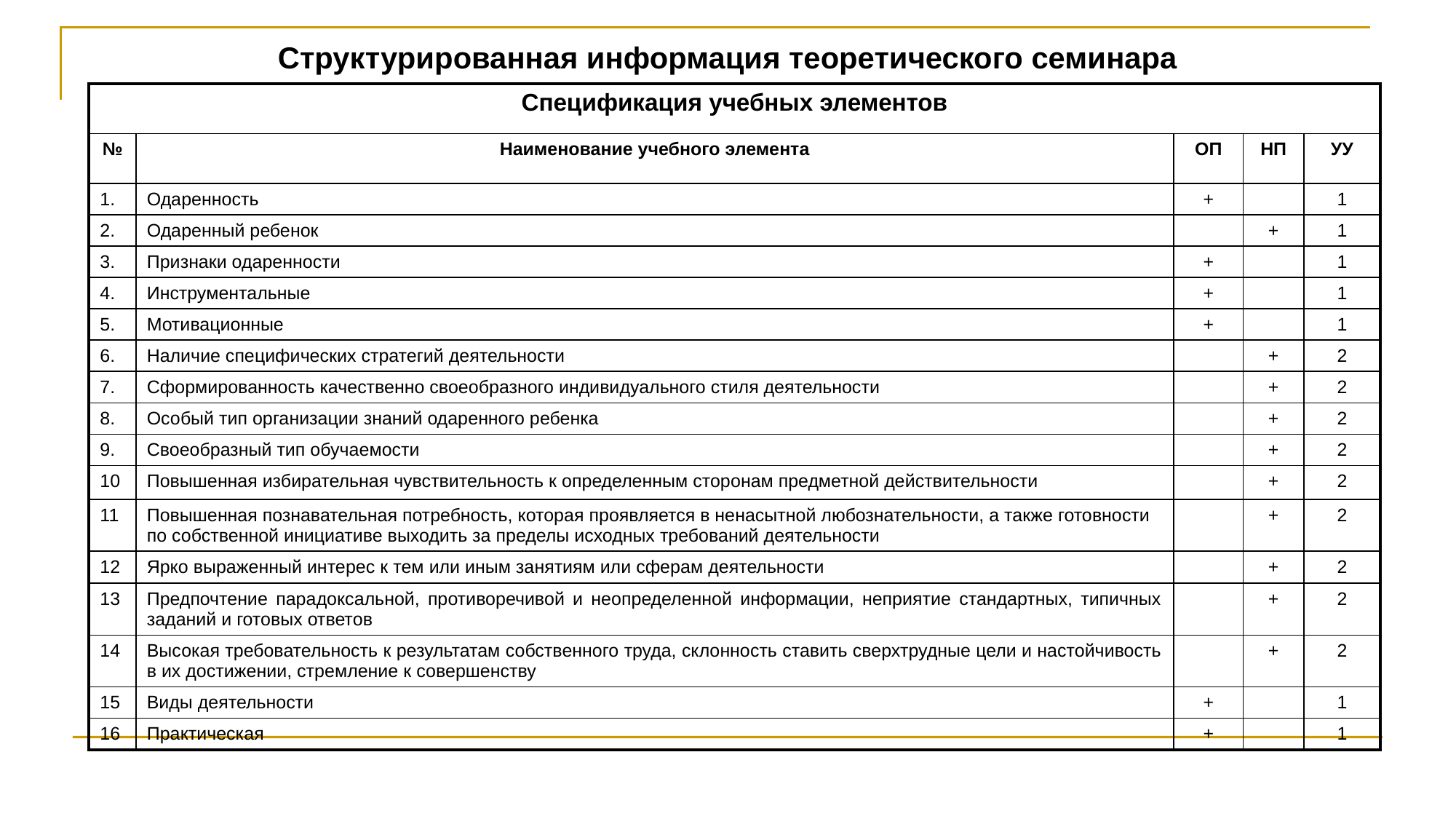

# Структурированная информация теоретического семинара
| Спецификация учебных элементов |  |  |  |  |
| --- | --- | --- | --- | --- |
| № | Наименование учебного элемента | ОП | НП | УУ |
| 1. | Одаренность | + |  | 1 |
| 2. | Одаренный ребенок |  | + | 1 |
| 3. | Признаки одаренности | + |  | 1 |
| 4. | Инструментальные | + |  | 1 |
| 5. | Мотивационные | + |  | 1 |
| 6. | Наличие специфических стратегий деятельности |  | + | 2 |
| 7. | Сформированность качественно своеобразного индивидуального стиля деятельности |  | + | 2 |
| 8. | Особый тип организации знаний одаренного ребенка |  | + | 2 |
| 9. | Своеобразный тип обучаемости |  | + | 2 |
| 10 | Повышенная избирательная чувствительность к определенным сторонам предметной действительности |  | + | 2 |
| 11 | Повышенная познавательная потребность, которая проявляется в ненасытной любознательности, а также готовности по собственной инициативе выходить за пределы исходных требований деятельности |  | + | 2 |
| 12 | Ярко выраженный интерес к тем или иным занятиям или сферам деятельности |  | + | 2 |
| 13 | Предпочтение парадоксальной, противоречивой и неопределенной информации, неприятие стандартных, типичных заданий и готовых ответов |  | + | 2 |
| 14 | Высокая требовательность к результатам собственного труда, склонность ставить сверхтрудные цели и настойчивость в их достижении, стремление к совершенству |  | + | 2 |
| 15 | Виды деятельности | + |  | 1 |
| 16 | Практическая | + |  | 1 |